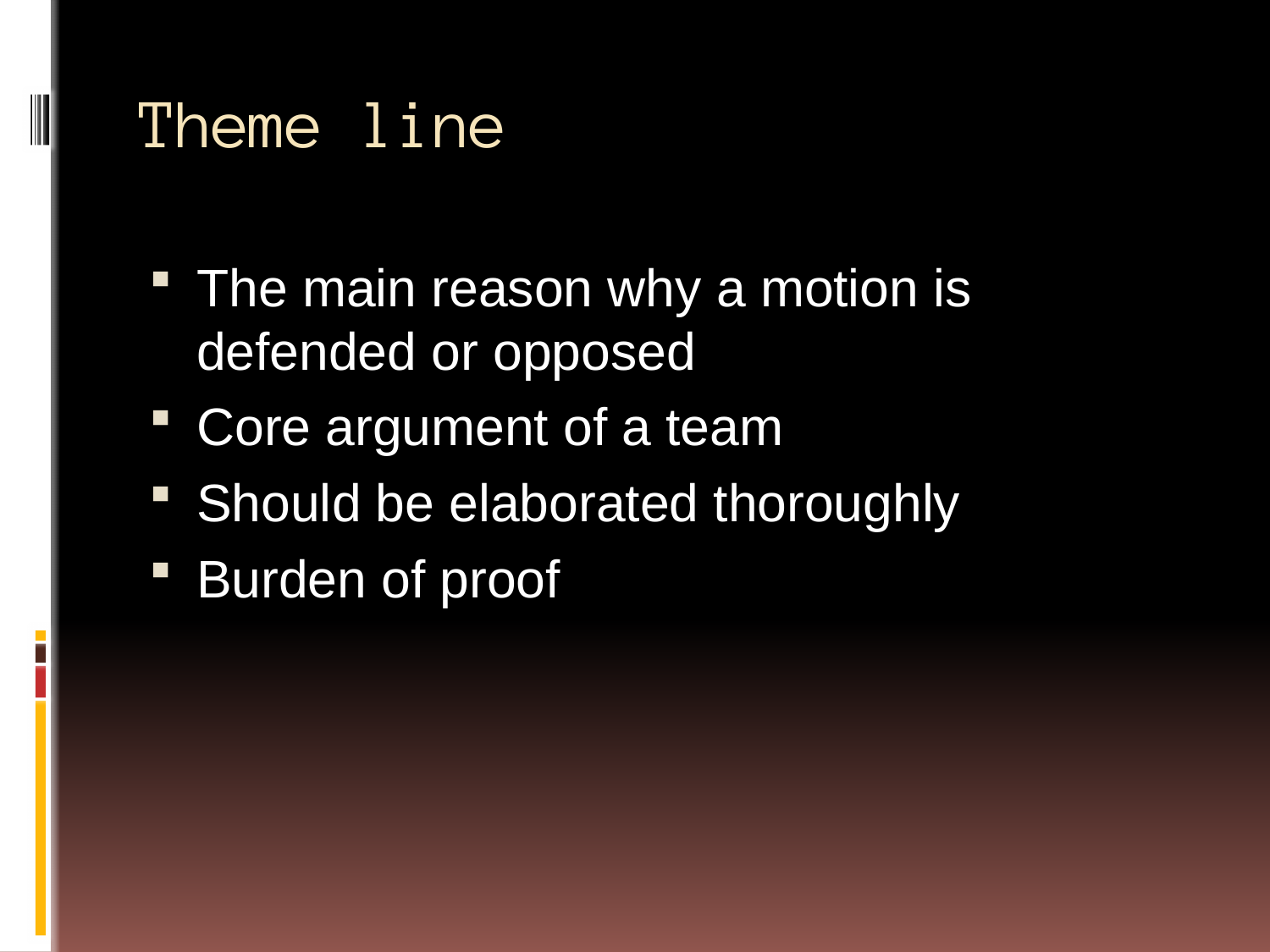

# Theme line
The main reason why a motion is defended or opposed
Core argument of a team
Should be elaborated thoroughly
Burden of proof